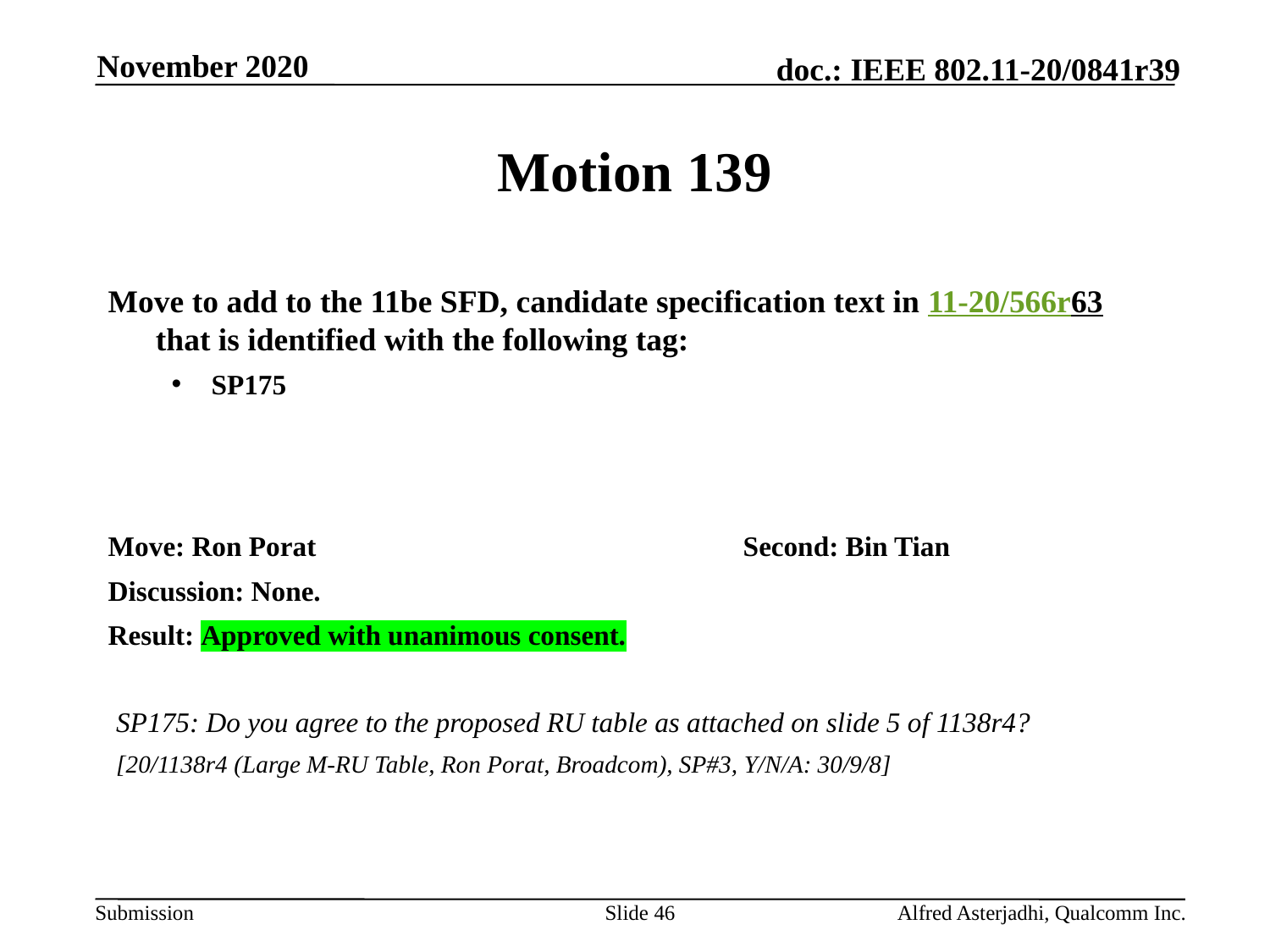

November 2020
# Motion 139
Move to add to the 11be SFD, candidate specification text in 11-20/566r63 that is identified with the following tag:
SP175

Move: Ron Porat				Second: Bin Tian
Discussion: None.
Result: Approved with unanimous consent.

SP175: Do you agree to the proposed RU table as attached on slide 5 of 1138r4?
[20/1138r4 (Large M-RU Table, Ron Porat, Broadcom), SP#3, Y/N/A: 30/9/8]

Slide 46
Alfred Asterjadhi, Qualcomm Inc.